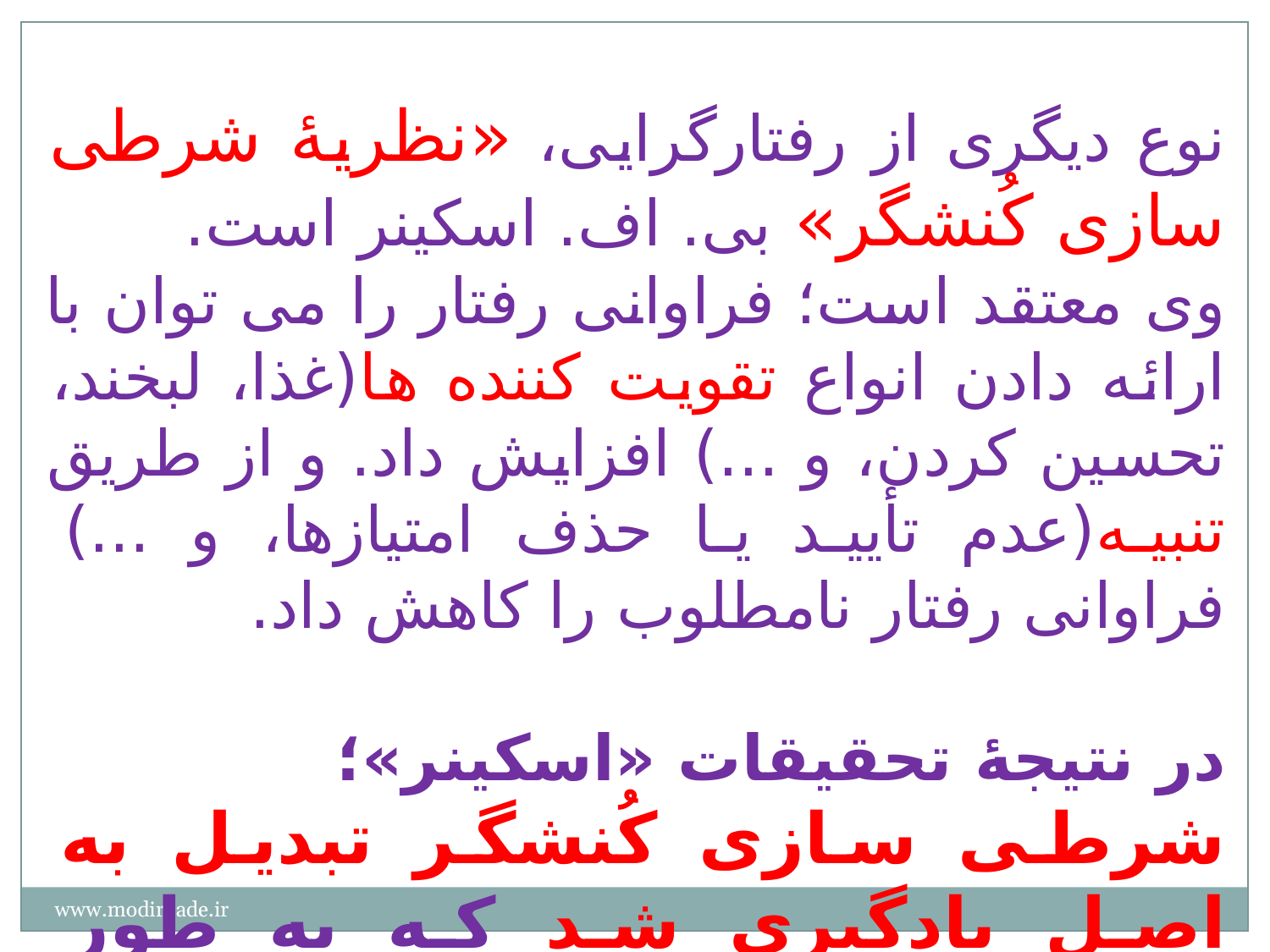

نوع دیگری از رفتارگرایی، «نظریۀ شرطی سازی کُنشگر» بی. اف. اسکینر است.
وی معتقد است؛ فراوانی رفتار را می توان با ارائه دادن انواع تقویت کننده ها(غذا، لبخند، تحسین کردن، و ...) افزایش داد. و از طریق تنبیه(عدم تأیید یا حذف امتیازها، و ...) فراوانی رفتار نامطلوب را کاهش داد.

در نتیجۀ تحقیقات «اسکینر»؛
شرطی سازی کُنشگر تبدیل به اصل یادگیری شد که به طور گسترده ای آن را به کار می برند.
www.modirkade.ir